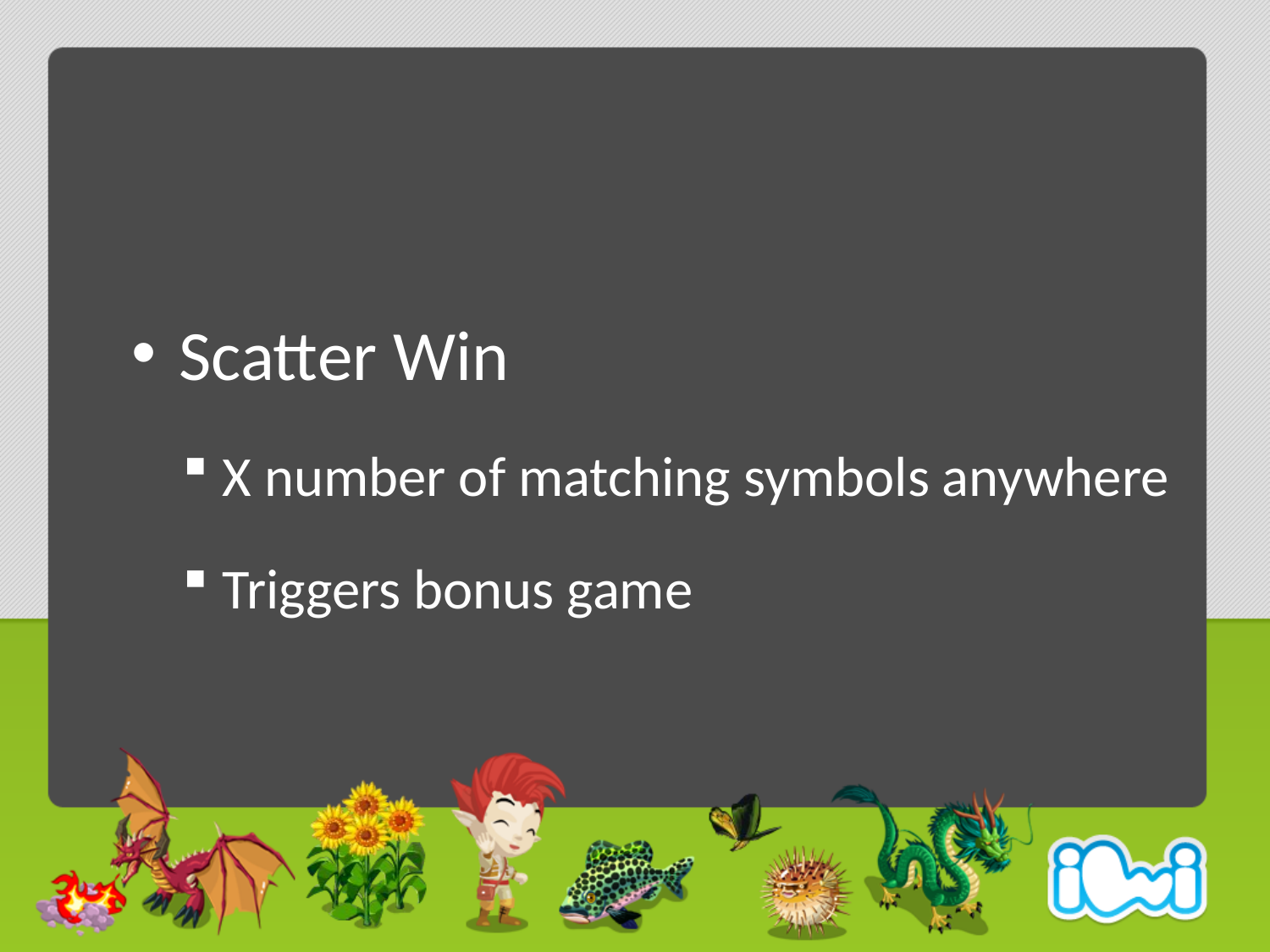

Scatter Win
X number of matching symbols anywhere
Triggers bonus game